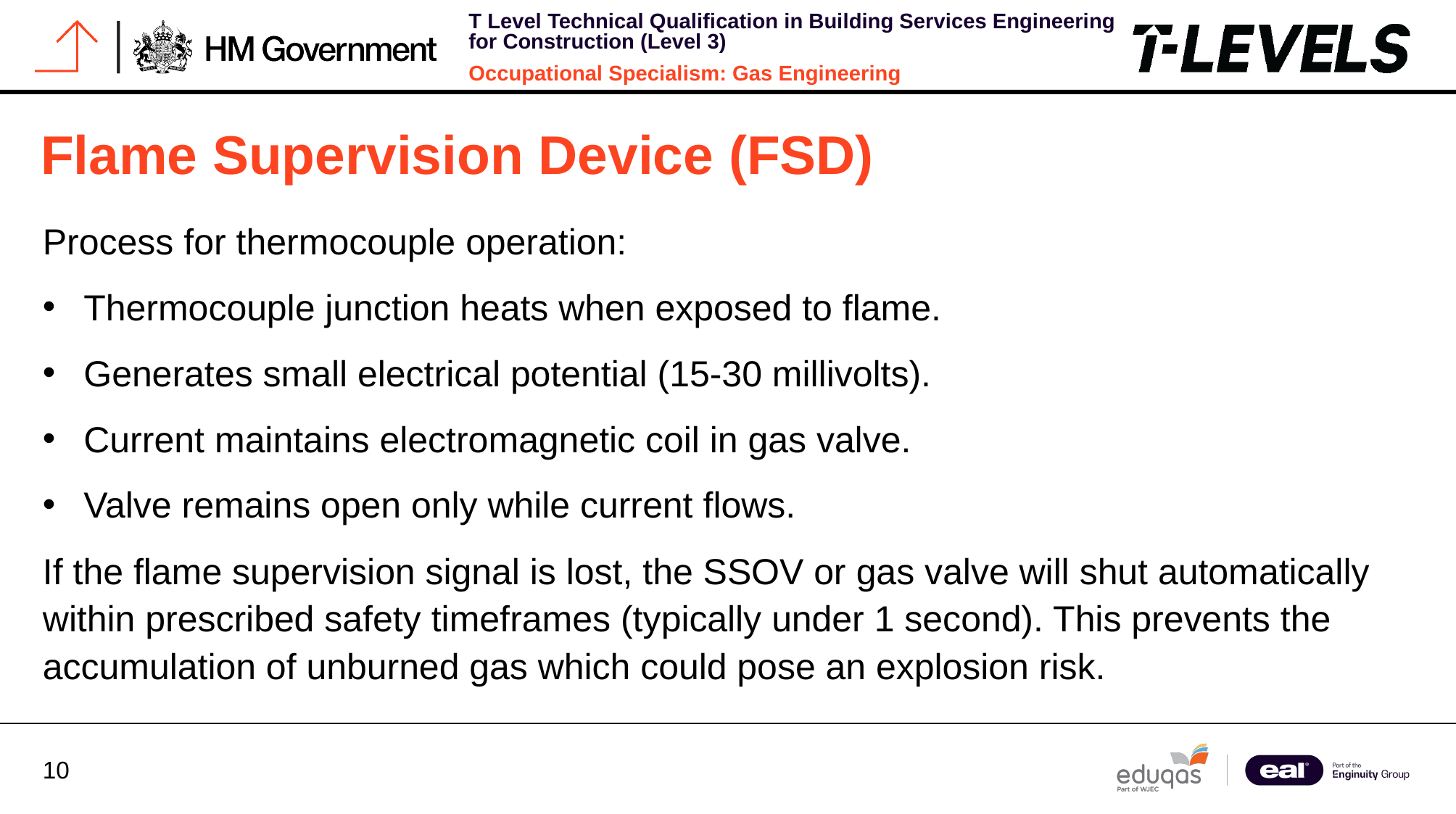

# Flame Supervision Device (FSD)
Process for thermocouple operation:
Thermocouple junction heats when exposed to flame.
Generates small electrical potential (15-30 millivolts).
Current maintains electromagnetic coil in gas valve.
Valve remains open only while current flows.
If the flame supervision signal is lost, the SSOV or gas valve will shut automatically within prescribed safety timeframes (typically under 1 second). This prevents the accumulation of unburned gas which could pose an explosion risk.